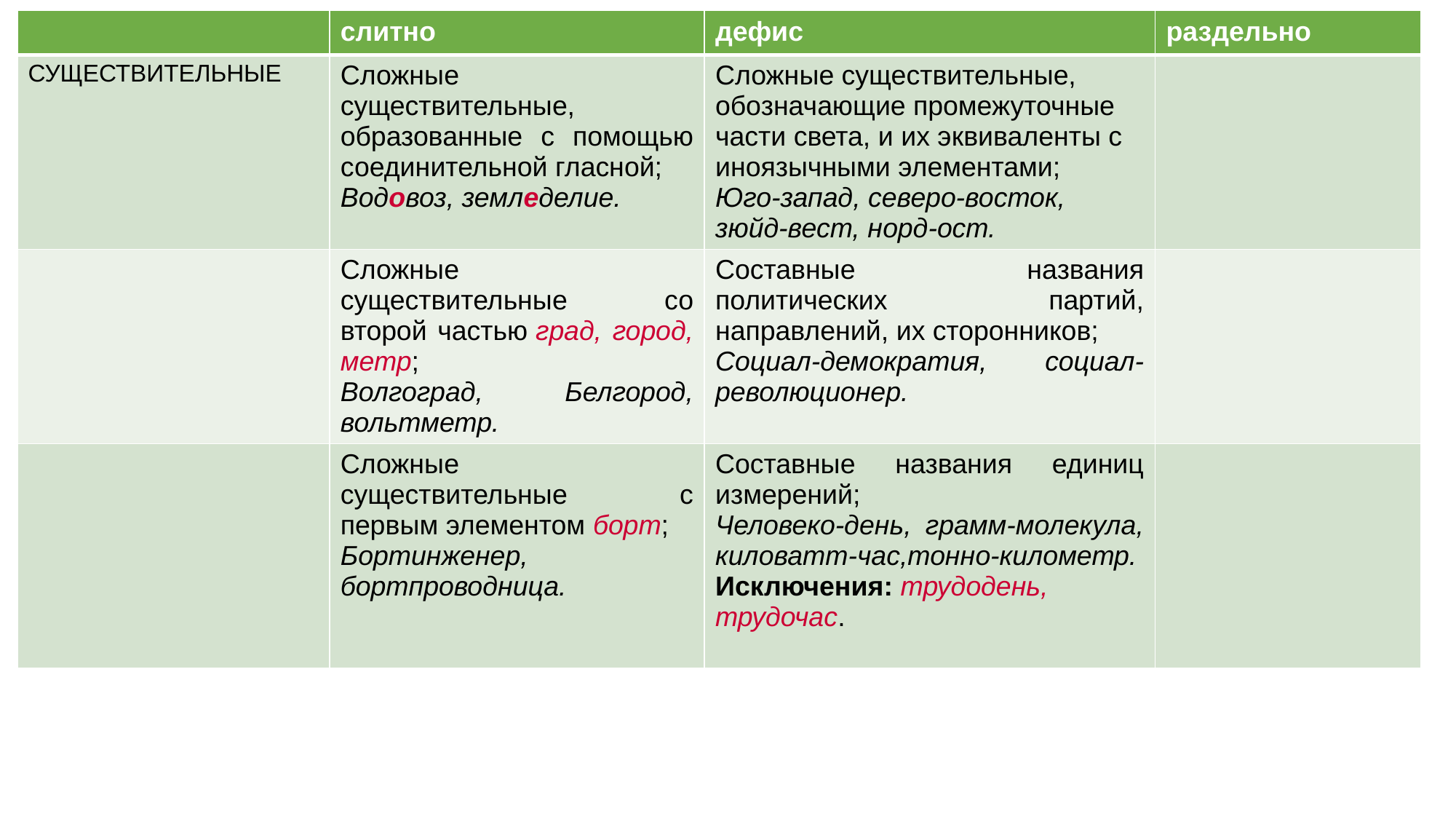

|  | слитно | дефис | раздельно |
| --- | --- | --- | --- |
| СУЩЕСТВИТЕЛЬНЫЕ | Сложные существительные, образованные с помощью соединительной гласной; Водовоз, земледелие. | Сложные существительные, обозначающие промежуточные части света, и их эквиваленты с иноязычными элементами; Юго-запад, северо-восток, зюйд-вест, норд-ост. |  |
|  | Сложные существительные со второй частью град, город, метр; Волгоград, Белгород, вольтметр. | Составные названия политических партий, направлений, их сторонников; Социал-демократия, социал-революционер. |  |
|  | Сложные существительные с первым элементом борт; Бортинженер, бортпроводница. | Составные названия единиц измерений; Человеко-день, грамм-молекула, киловатт-час,тонно-километр. Исключения: трудодень, трудочас. |  |